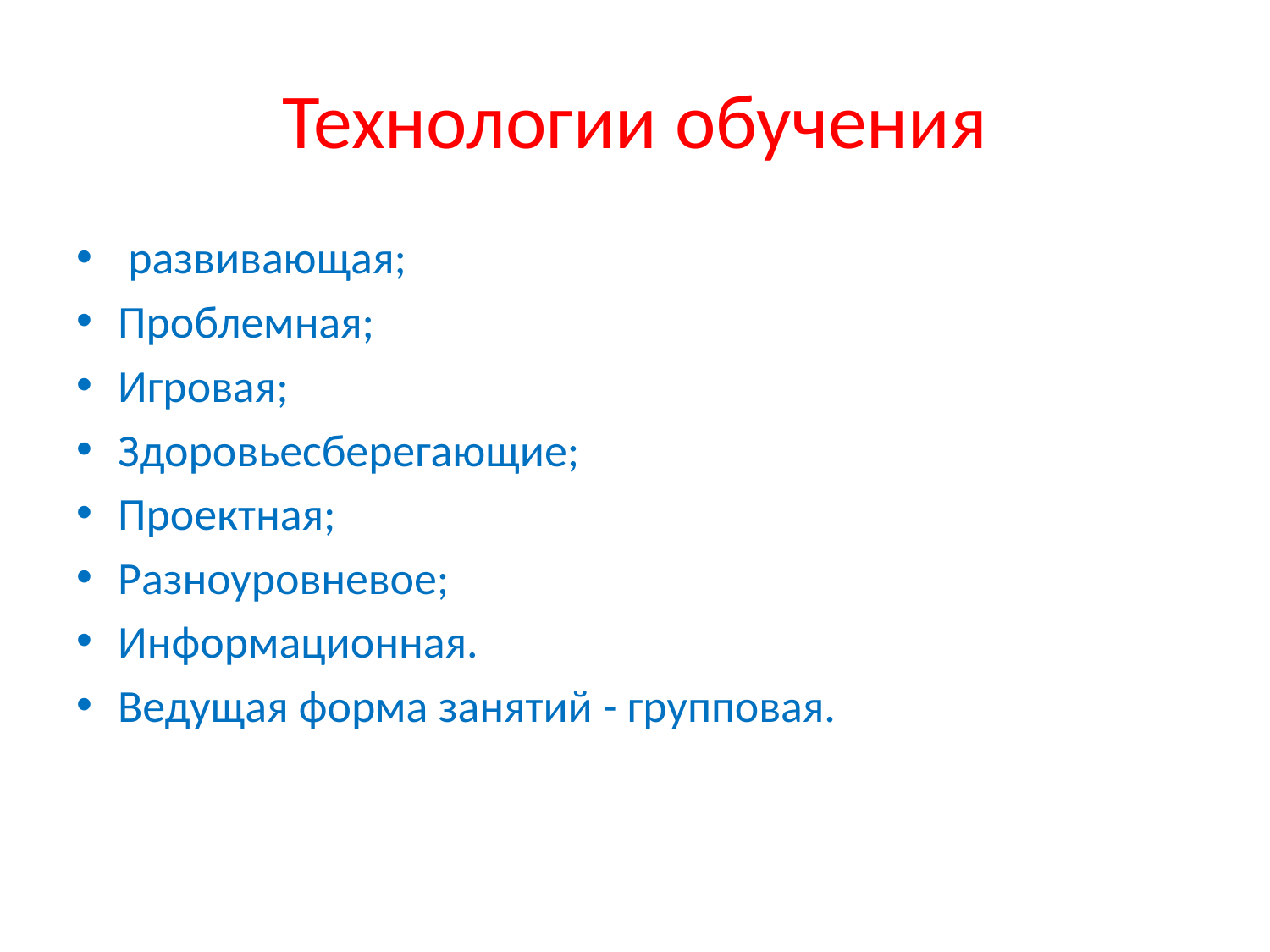

# Технологии обучения
 развивающая;
Проблемная;
Игровая;
Здоровьесберегающие;
Проектная;
Разноуровневое;
Информационная.
Ведущая форма занятий - групповая.